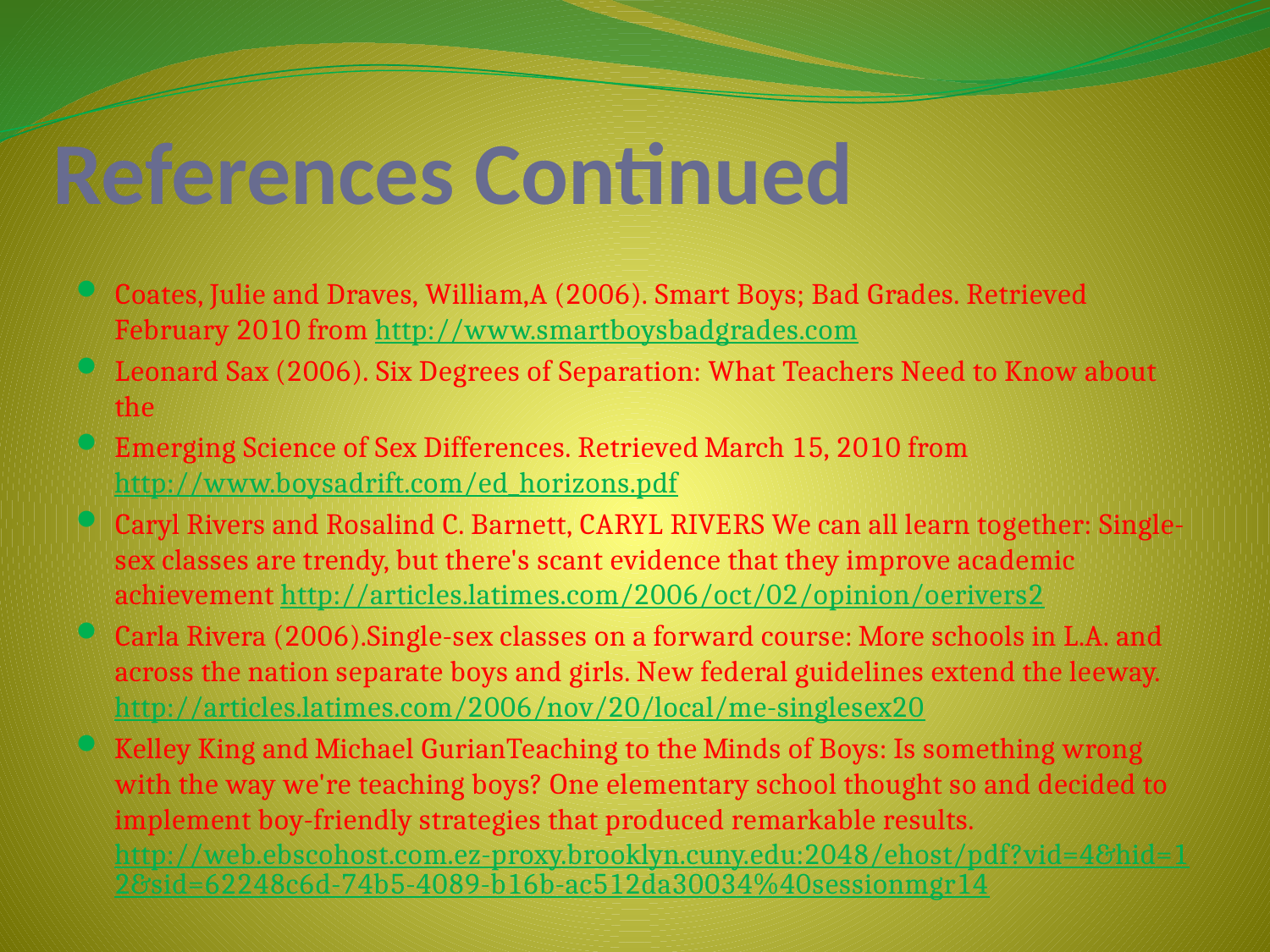

# References Continued
Coates, Julie and Draves, William,A (2006). Smart Boys; Bad Grades. Retrieved February 2010 from http://www.smartboysbadgrades.com
Leonard Sax (2006). Six Degrees of Separation: What Teachers Need to Know about the
Emerging Science of Sex Differences. Retrieved March 15, 2010 from  http://www.boysadrift.com/ed_horizons.pdf
Caryl Rivers and Rosalind C. Barnett, CARYL RIVERS We can all learn together: Single-sex classes are trendy, but there's scant evidence that they improve academic achievement http://articles.latimes.com/2006/oct/02/opinion/oerivers2
Carla Rivera (2006).Single-sex classes on a forward course: More schools in L.A. and across the nation separate boys and girls. New federal guidelines extend the leeway. http://articles.latimes.com/2006/nov/20/local/me-singlesex20
Kelley King and Michael GurianTeaching to the Minds of Boys: Is something wrong with the way we're teaching boys? One elementary school thought so and decided to implement boy-friendly strategies that produced remarkable results. http://web.ebscohost.com.ez-proxy.brooklyn.cuny.edu:2048/ehost/pdf?vid=4&hid=12&sid=62248c6d-74b5-4089-b16b-ac512da30034%40sessionmgr14